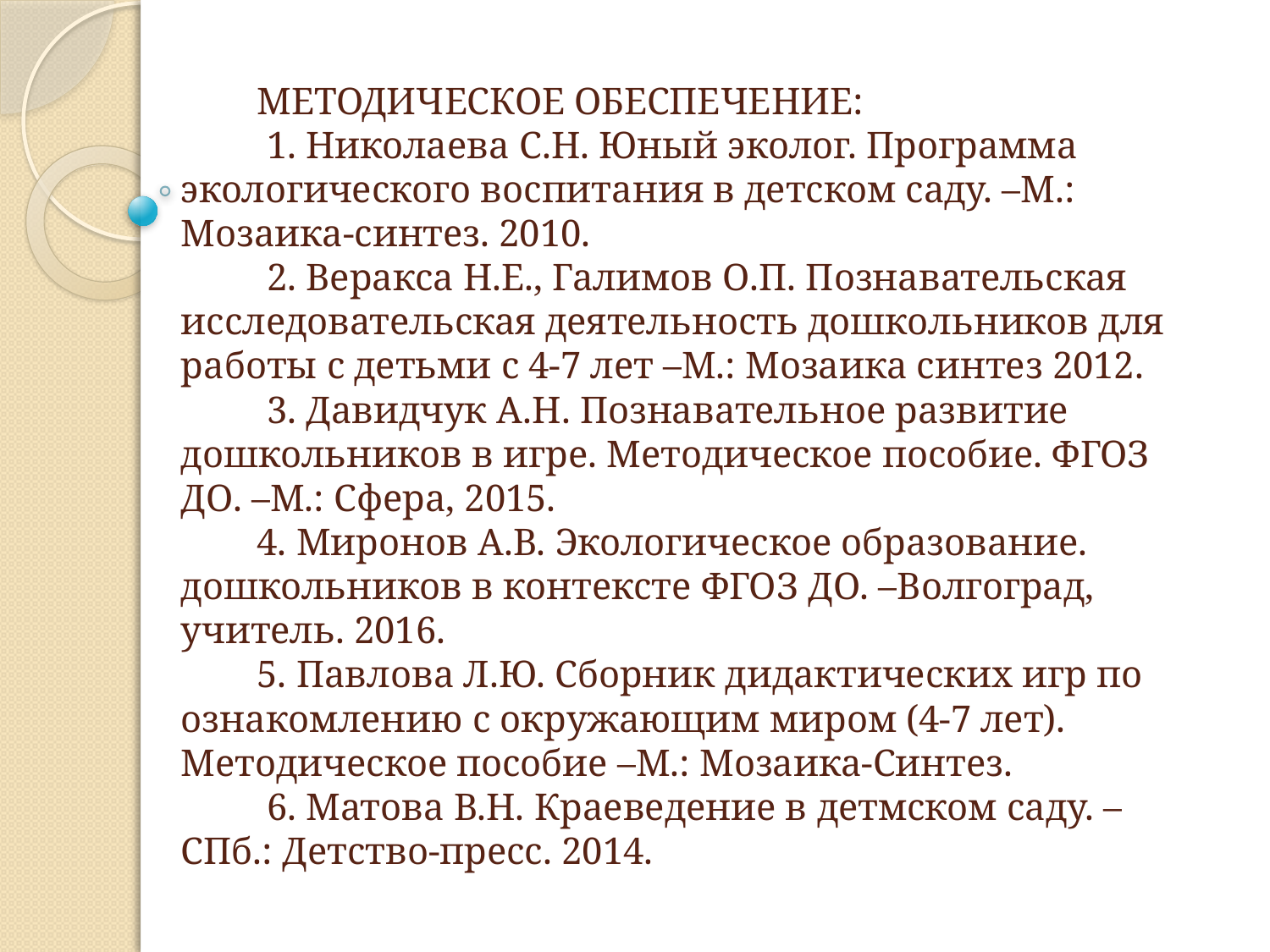

# МЕТОДИЧЕСКОЕ ОБЕСПЕЧЕНИЕ: 1. Николаева С.Н. Юный эколог. Программа экологического воспитания в детском саду. –М.: Мозаика-синтез. 2010. 2. Веракса Н.Е., Галимов О.П. Познавательская исследовательская деятельность дошкольников для работы с детьми с 4-7 лет –М.: Мозаика синтез 2012. 3. Давидчук А.Н. Познавательное развитие дошкольников в игре. Методическое пособие. ФГОЗ ДО. –М.: Сфера, 2015. 4. Миронов А.В. Экологическое образование. дошкольников в контексте ФГОЗ ДО. –Волгоград, учитель. 2016. 5. Павлова Л.Ю. Сборник дидактических игр по ознакомлению с окружающим миром (4-7 лет). Методическое пособие –М.: Мозаика-Синтез. 6. Матова В.Н. Краеведение в детмском саду. –СПб.: Детство-пресс. 2014.